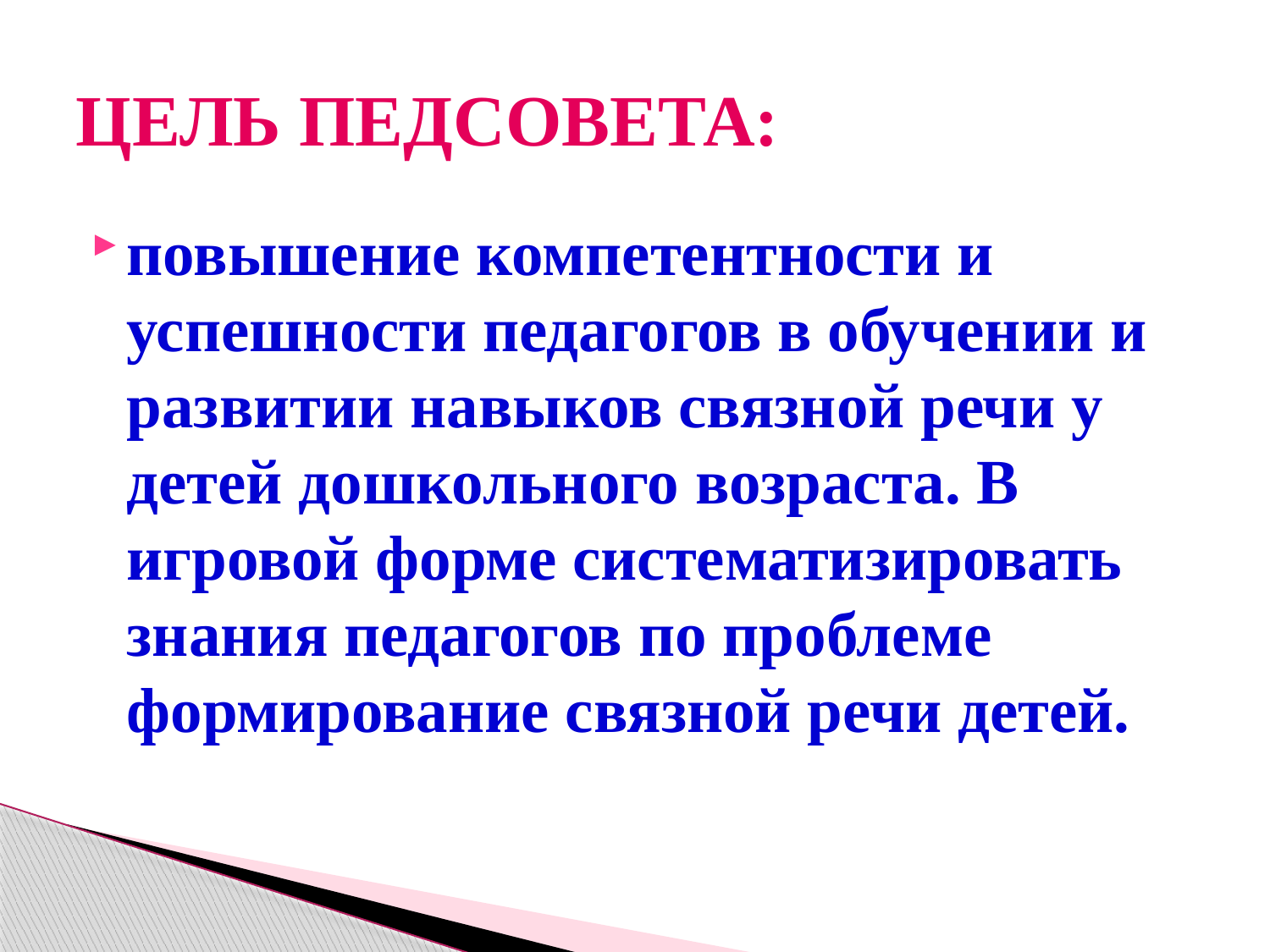

# ЦЕЛЬ ПЕДСОВЕТА:
повышение компетентности и успешности педагогов в обучении и развитии навыков связной речи у детей дошкольного возраста. В игровой форме систематизировать знания педагогов по проблеме формирование связной речи детей.